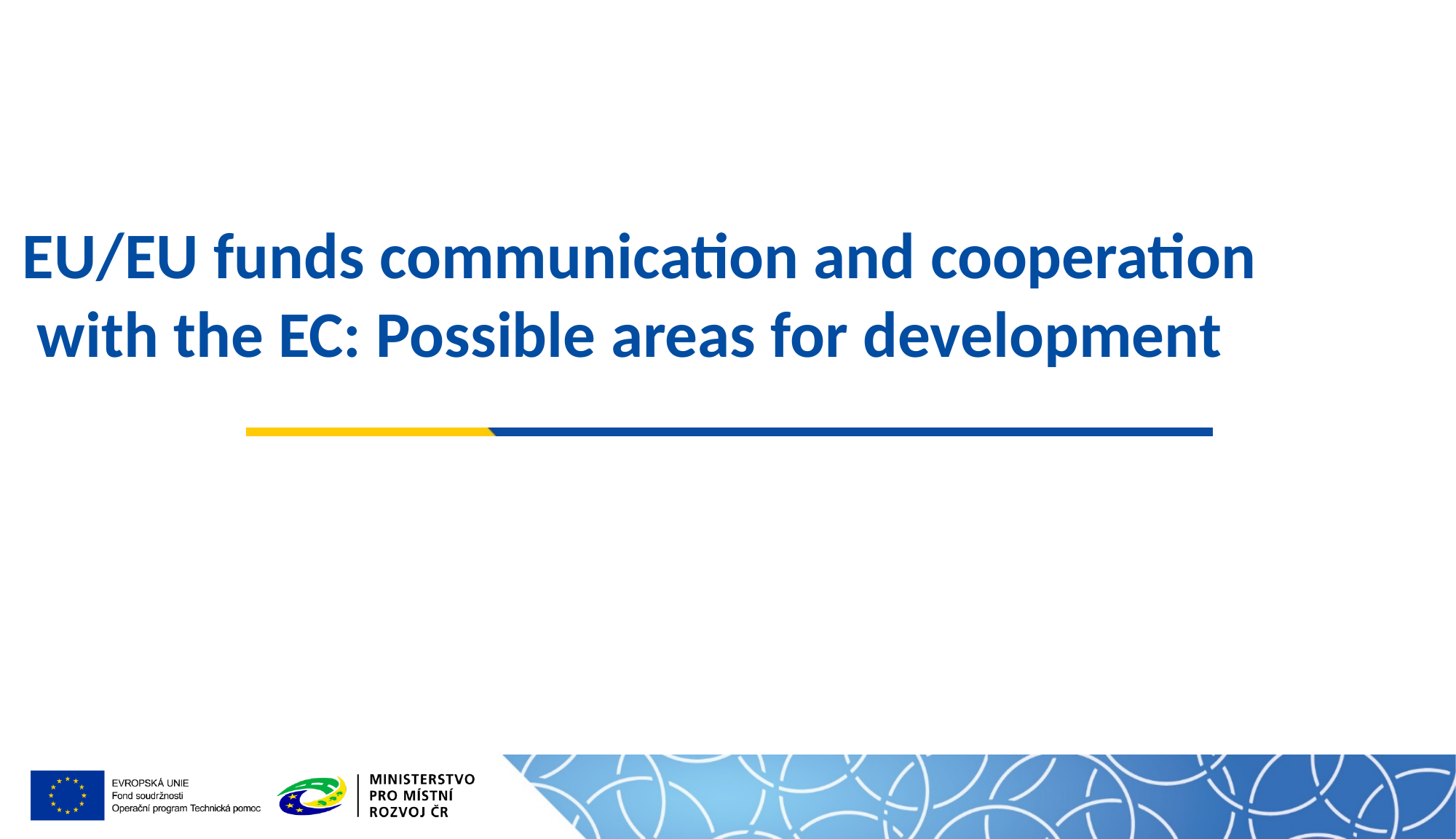

# EU/EU funds communication and cooperation with the EC: Possible areas for development